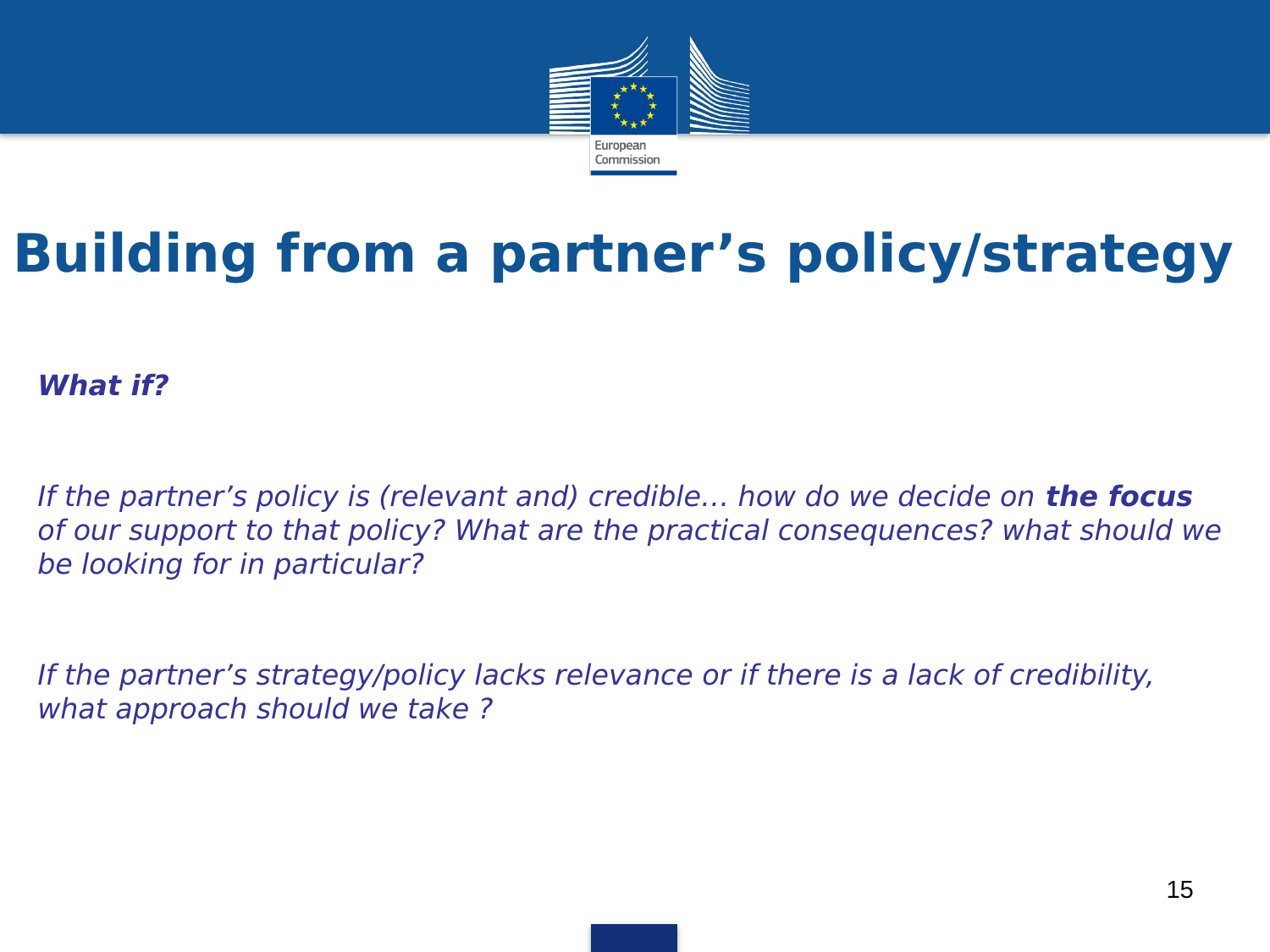

# Building from a partner’s policy/strategy

What if?

If the partner’s policy is (relevant and) credible… how do we decide on the focus of our support to that policy? What are the practical consequences? what should we be looking for in particular?

If the partner’s strategy/policy lacks relevance or if there is a lack of credibility, what approach should we take ?

15